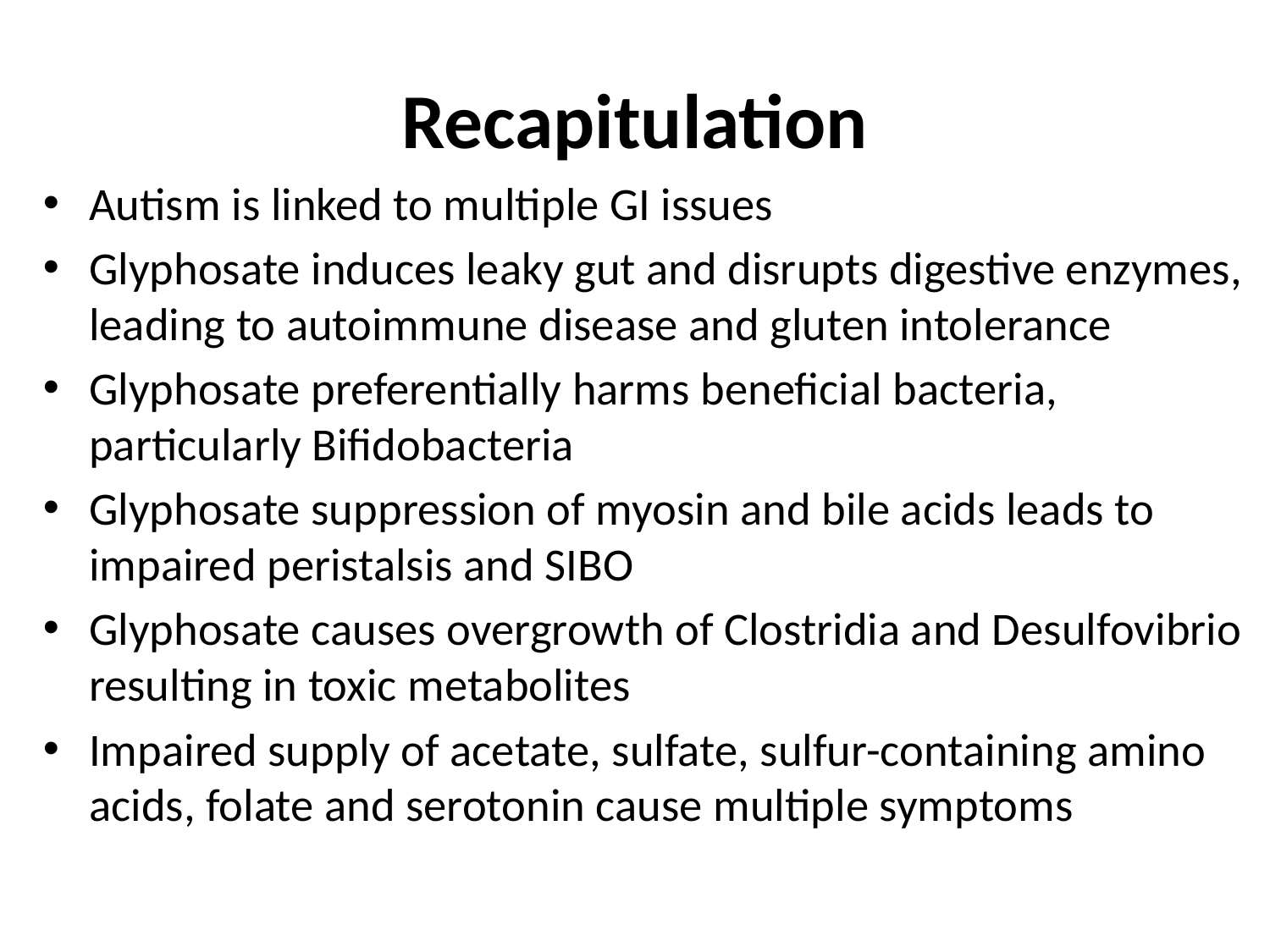

# Recapitulation
Autism is linked to multiple GI issues
Glyphosate induces leaky gut and disrupts digestive enzymes, leading to autoimmune disease and gluten intolerance
Glyphosate preferentially harms beneficial bacteria, particularly Bifidobacteria
Glyphosate suppression of myosin and bile acids leads to impaired peristalsis and SIBO
Glyphosate causes overgrowth of Clostridia and Desulfovibrio resulting in toxic metabolites
Impaired supply of acetate, sulfate, sulfur-containing amino acids, folate and serotonin cause multiple symptoms